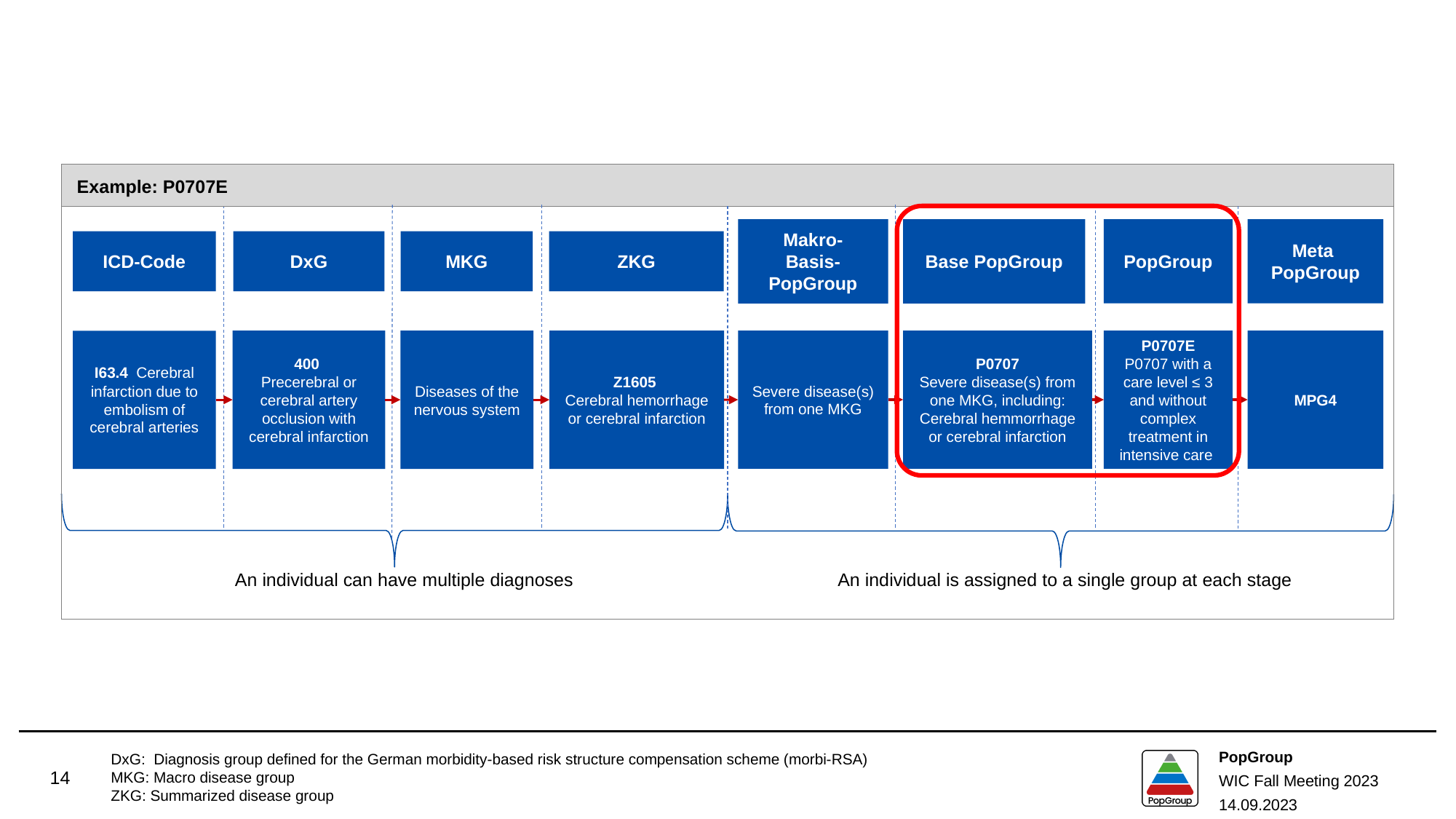

Example: P0707E
Makro-
Basis-PopGroup
Base PopGroup
PopGroup
Meta  PopGroup
ICD-Code
DxG
MKG
ZKG
Severe disease(s) from one MKG
P0707
Severe disease(s) from one MKG, including: Cerebral hemmorrhage or cerebral infarction
P0707E
P0707 with a care level ≤ 3 and without complex treatment in intensive care
MPG4
400
Precerebral or cerebral artery occlusion with cerebral infarction
Diseases of the nervous system
Z1605
Cerebral hemorrhage or cerebral infarction
I63.4  Cerebral infarction due to embolism of cerebral arteries
An individual is assigned to a single group at each stage
An individual can have multiple diagnoses

DxG:  Diagnosis group defined for the German morbidity-based risk structure compensation scheme (morbi-RSA)
MKG: Macro disease group
ZKG: Summarized disease group